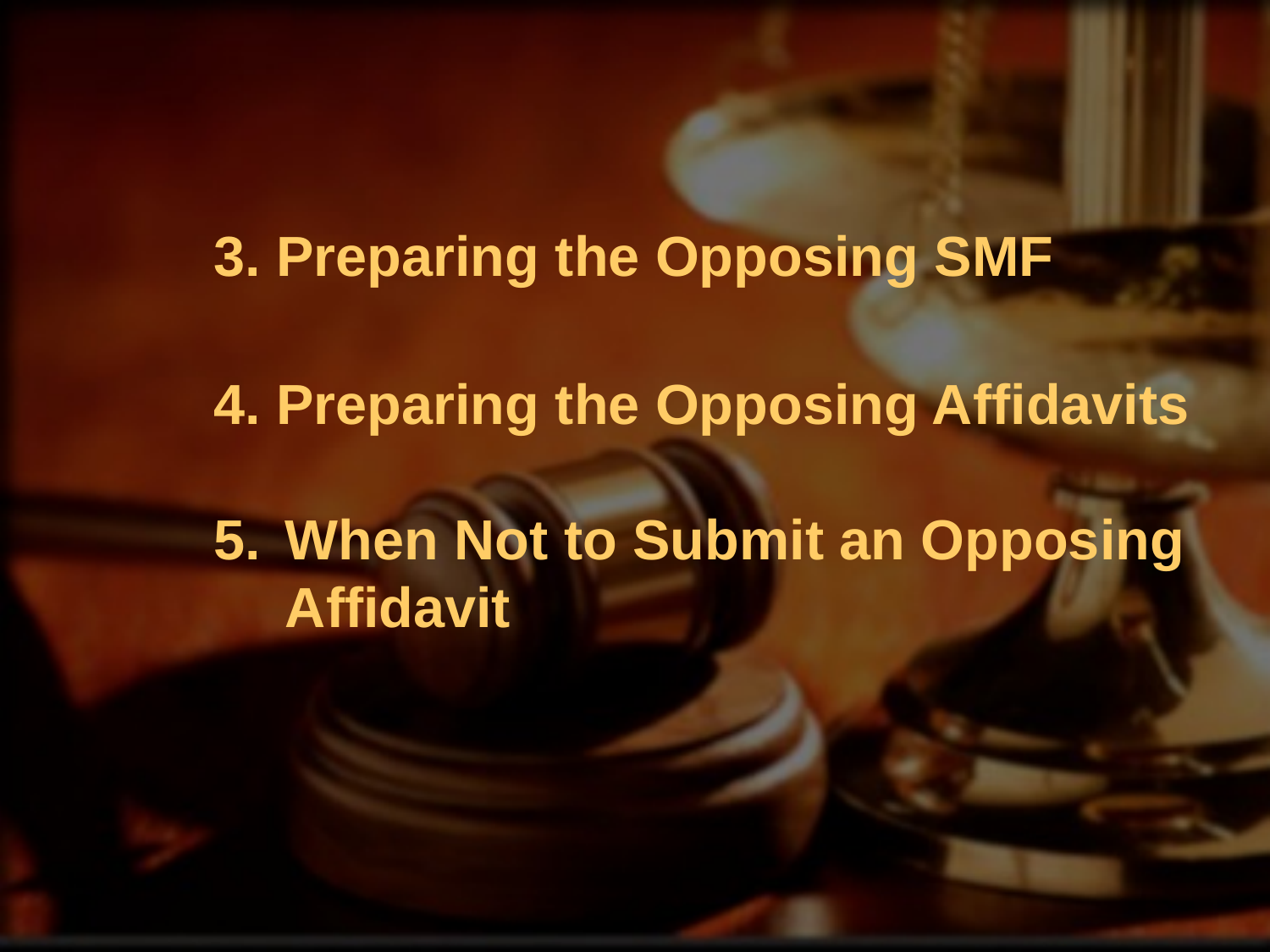

# 3. Preparing the Opposing SMF
4. Preparing the Opposing Affidavits
When Not to Submit an Opposing Affidavit